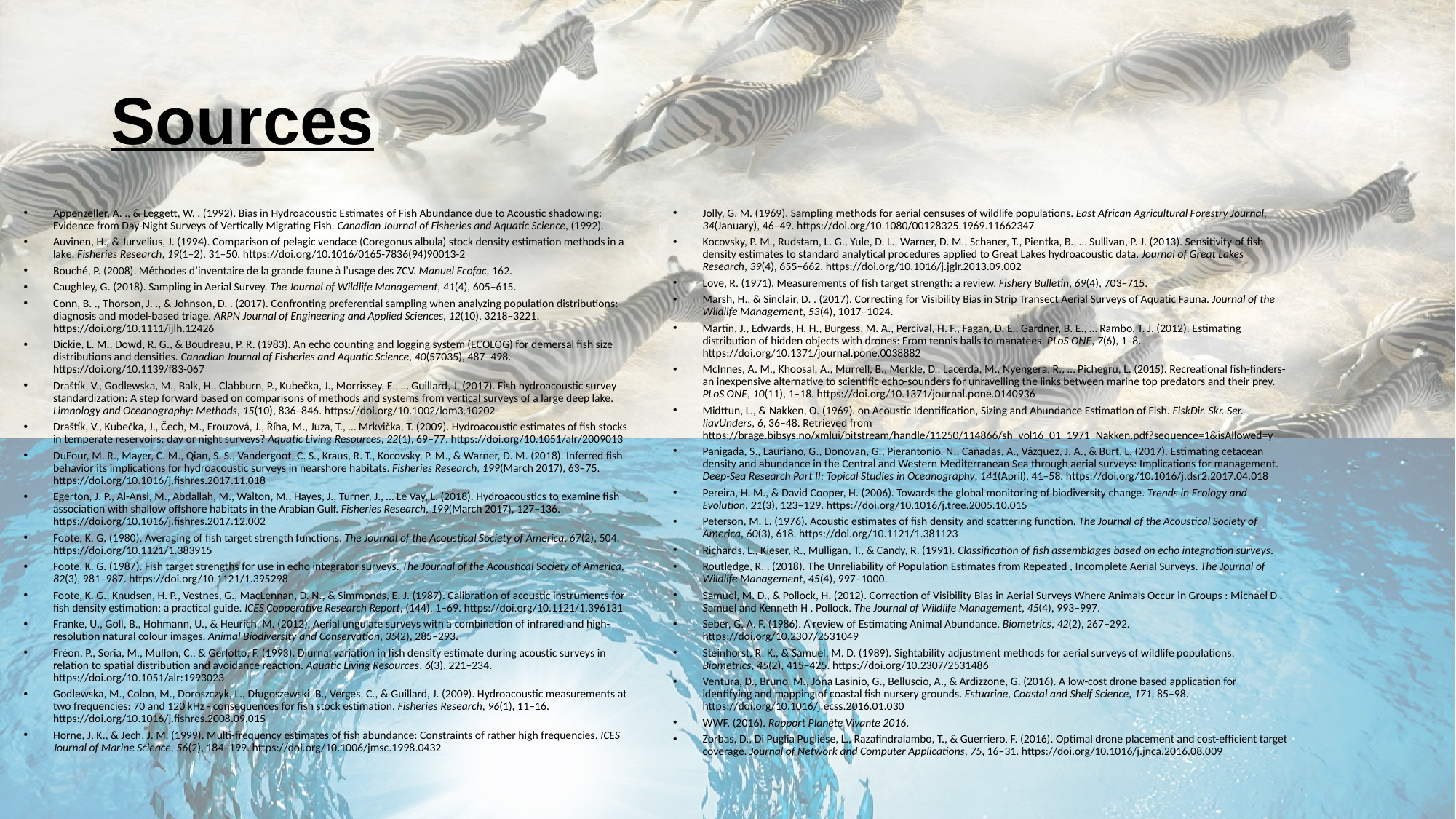

# Sources
Jolly, G. M. (1969). Sampling methods for aerial censuses of wildlife populations. East African Agricultural Forestry Journal, 34(January), 46–49. https://doi.org/10.1080/00128325.1969.11662347
Kocovsky, P. M., Rudstam, L. G., Yule, D. L., Warner, D. M., Schaner, T., Pientka, B., … Sullivan, P. J. (2013). Sensitivity of fish density estimates to standard analytical procedures applied to Great Lakes hydroacoustic data. Journal of Great Lakes Research, 39(4), 655–662. https://doi.org/10.1016/j.jglr.2013.09.002
Love, R. (1971). Measurements of fish target strength: a review. Fishery Bulletin, 69(4), 703–715.
Marsh, H., & Sinclair, D. . (2017). Correcting for Visibility Bias in Strip Transect Aerial Surveys of Aquatic Fauna. Journal of the Wildlife Management, 53(4), 1017–1024.
Martin, J., Edwards, H. H., Burgess, M. A., Percival, H. F., Fagan, D. E., Gardner, B. E., … Rambo, T. J. (2012). Estimating distribution of hidden objects with drones: From tennis balls to manatees. PLoS ONE, 7(6), 1–8. https://doi.org/10.1371/journal.pone.0038882
McInnes, A. M., Khoosal, A., Murrell, B., Merkle, D., Lacerda, M., Nyengera, R., … Pichegru, L. (2015). Recreational fish-finders-an inexpensive alternative to scientific echo-sounders for unravelling the links between marine top predators and their prey. PLoS ONE, 10(11), 1–18. https://doi.org/10.1371/journal.pone.0140936
Midttun, L., & Nakken, O. (1969). on Acoustic Identification, Sizing and Abundance Estimation of Fish. FiskDir. Skr. Ser. IiavUnders, 6, 36–48. Retrieved from https://brage.bibsys.no/xmlui/bitstream/handle/11250/114866/sh_vol16_01_1971_Nakken.pdf?sequence=1&isAllowed=y
Panigada, S., Lauriano, G., Donovan, G., Pierantonio, N., Cañadas, A., Vázquez, J. A., & Burt, L. (2017). Estimating cetacean density and abundance in the Central and Western Mediterranean Sea through aerial surveys: Implications for management. Deep-Sea Research Part II: Topical Studies in Oceanography, 141(April), 41–58. https://doi.org/10.1016/j.dsr2.2017.04.018
Pereira, H. M., & David Cooper, H. (2006). Towards the global monitoring of biodiversity change. Trends in Ecology and Evolution, 21(3), 123–129. https://doi.org/10.1016/j.tree.2005.10.015
Peterson, M. L. (1976). Acoustic estimates of fish density and scattering function. The Journal of the Acoustical Society of America, 60(3), 618. https://doi.org/10.1121/1.381123
Richards, L., Kieser, R., Mulligan, T., & Candy, R. (1991). Classification of fish assemblages based on echo integration surveys.
Routledge, R. . (2018). The Unreliability of Population Estimates from Repeated , Incomplete Aerial Surveys. The Journal of Wildlife Management, 45(4), 997–1000.
Samuel, M. D., & Pollock, H. (2012). Correction of Visibility Bias in Aerial Surveys Where Animals Occur in Groups : Michael D . Samuel and Kenneth H . Pollock. The Journal of Wildlife Management, 45(4), 993–997.
Seber, G. A. F. (1986). A review of Estimating Animal Abundance. Biometrics, 42(2), 267–292. https://doi.org/10.2307/2531049
Steinhorst, R. K., & Samuel, M. D. (1989). Sightability adjustment methods for aerial surveys of wildlife populations. Biometrics, 45(2), 415–425. https://doi.org/10.2307/2531486
Ventura, D., Bruno, M., Jona Lasinio, G., Belluscio, A., & Ardizzone, G. (2016). A low-cost drone based application for identifying and mapping of coastal fish nursery grounds. Estuarine, Coastal and Shelf Science, 171, 85–98. https://doi.org/10.1016/j.ecss.2016.01.030
WWF. (2016). Rapport Planète Vivante 2016.
Zorbas, D., Di Puglia Pugliese, L., Razafindralambo, T., & Guerriero, F. (2016). Optimal drone placement and cost-efficient target coverage. Journal of Network and Computer Applications, 75, 16–31. https://doi.org/10.1016/j.jnca.2016.08.009

Appenzeller, A. ., & Leggett, W. . (1992). Bias in Hydroacoustic Estimates of Fish Abundance due to Acoustic shadowing: Evidence from Day-Night Surveys of Vertically Migrating Fish. Canadian Journal of Fisheries and Aquatic Science, (1992).
Auvinen, H., & Jurvelius, J. (1994). Comparison of pelagic vendace (Coregonus albula) stock density estimation methods in a lake. Fisheries Research, 19(1–2), 31–50. https://doi.org/10.1016/0165-7836(94)90013-2
Bouché, P. (2008). Méthodes d’inventaire de la grande faune à l’usage des ZCV. Manuel Ecofac, 162.
Caughley, G. (2018). Sampling in Aerial Survey. The Journal of Wildlife Management, 41(4), 605–615.
Conn, B. ., Thorson, J. ., & Johnson, D. . (2017). Confronting preferential sampling when analyzing population distributions: diagnosis and model-based triage. ARPN Journal of Engineering and Applied Sciences, 12(10), 3218–3221. https://doi.org/10.1111/ijlh.12426
Dickie, L. M., Dowd, R. G., & Boudreau, P. R. (1983). An echo counting and logging system (ECOLOG) for demersal fish size distributions and densities. Canadian Journal of Fisheries and Aquatic Science, 40(57035), 487–498. https://doi.org/10.1139/f83-067
Draštík, V., Godlewska, M., Balk, H., Clabburn, P., Kubečka, J., Morrissey, E., … Guillard, J. (2017). Fish hydroacoustic survey standardization: A step forward based on comparisons of methods and systems from vertical surveys of a large deep lake. Limnology and Oceanography: Methods, 15(10), 836–846. https://doi.org/10.1002/lom3.10202
Draštík, V., Kubečka, J., Čech, M., Frouzová, J., Říha, M., Juza, T., … Mrkvička, T. (2009). Hydroacoustic estimates of fish stocks in temperate reservoirs: day or night surveys? Aquatic Living Resources, 22(1), 69–77. https://doi.org/10.1051/alr/2009013
DuFour, M. R., Mayer, C. M., Qian, S. S., Vandergoot, C. S., Kraus, R. T., Kocovsky, P. M., & Warner, D. M. (2018). Inferred fish behavior its implications for hydroacoustic surveys in nearshore habitats. Fisheries Research, 199(March 2017), 63–75. https://doi.org/10.1016/j.fishres.2017.11.018
Egerton, J. P., Al-Ansi, M., Abdallah, M., Walton, M., Hayes, J., Turner, J., … Le Vay, L. (2018). Hydroacoustics to examine fish association with shallow offshore habitats in the Arabian Gulf. Fisheries Research, 199(March 2017), 127–136. https://doi.org/10.1016/j.fishres.2017.12.002
Foote, K. G. (1980). Averaging of fish target strength functions. The Journal of the Acoustical Society of America, 67(2), 504. https://doi.org/10.1121/1.383915
Foote, K. G. (1987). Fish target strengths for use in echo integrator surveys. The Journal of the Acoustical Society of America, 82(3), 981–987. https://doi.org/10.1121/1.395298
Foote, K. G., Knudsen, H. P., Vestnes, G., MacLennan, D. N., & Simmonds, E. J. (1987). Calibration of acoustic instruments for fish density estimation: a practical guide. ICES Cooperative Research Report, (144), 1–69. https://doi.org/10.1121/1.396131
Franke, U., Goll, B., Hohmann, U., & Heurich, M. (2012). Aerial ungulate surveys with a combination of infrared and high-resolution natural colour images. Animal Biodiversity and Conservation, 35(2), 285–293.
Fréon, P., Soria, M., Mullon, C., & Gerlotto, F. (1993). Diurnal variation in fish density estimate during acoustic surveys in relation to spatial distribution and avoidance reaction. Aquatic Living Resources, 6(3), 221–234. https://doi.org/10.1051/alr:1993023
Godlewska, M., Colon, M., Doroszczyk, L., Długoszewski, B., Verges, C., & Guillard, J. (2009). Hydroacoustic measurements at two frequencies: 70 and 120 kHz - consequences for fish stock estimation. Fisheries Research, 96(1), 11–16. https://doi.org/10.1016/j.fishres.2008.09.015
Horne, J. K., & Jech, J. M. (1999). Multi-frequency estimates of fish abundance: Constraints of rather high frequencies. ICES Journal of Marine Science, 56(2), 184–199. https://doi.org/10.1006/jmsc.1998.0432